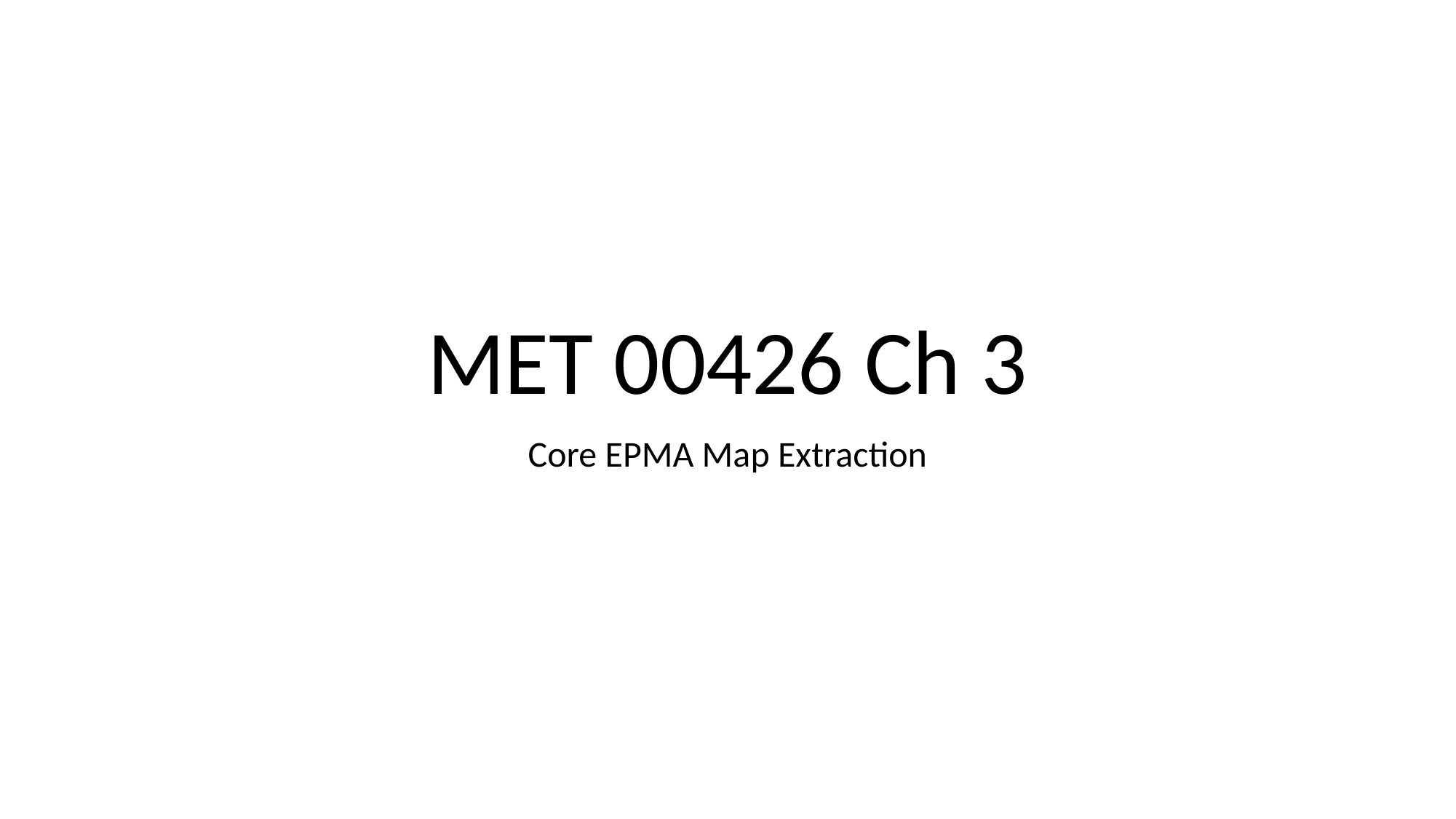

# MET 00426 Ch 3
Core EPMA Map Extraction